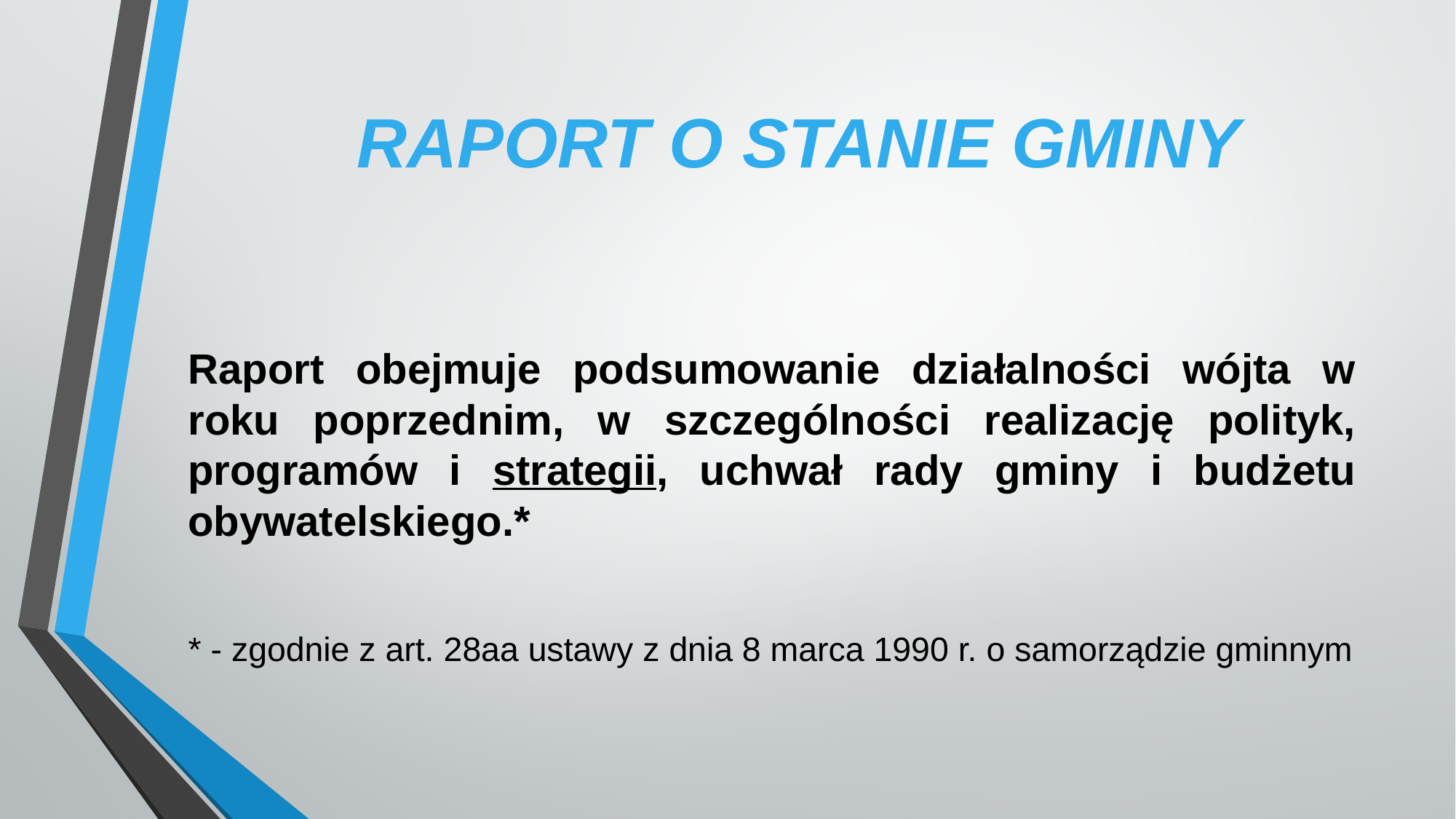

# Raport o stanie gminy
Raport obejmuje podsumowanie działalności wójta w roku poprzednim, w szczególności realizację polityk, programów i strategii, uchwał rady gminy i budżetu obywatelskiego.*

* - zgodnie z art. 28aa ustawy z dnia 8 marca 1990 r. o samorządzie gminnym